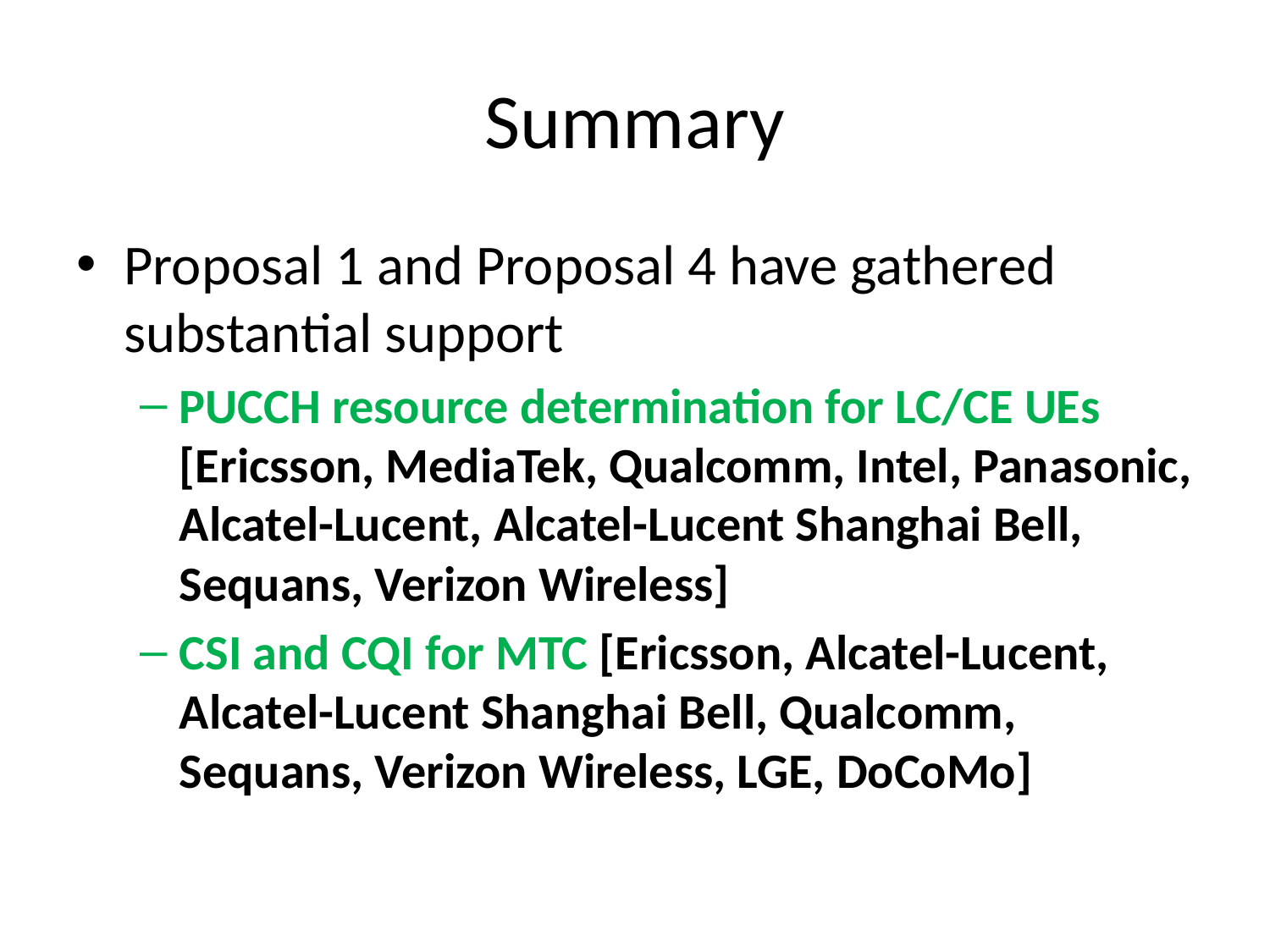

# Summary
Proposal 1 and Proposal 4 have gathered substantial support
PUCCH resource determination for LC/CE UEs [Ericsson, MediaTek, Qualcomm, Intel, Panasonic, Alcatel-Lucent, Alcatel-Lucent Shanghai Bell, Sequans, Verizon Wireless]
CSI and CQI for MTC [Ericsson, Alcatel-Lucent, Alcatel-Lucent Shanghai Bell, Qualcomm, Sequans, Verizon Wireless, LGE, DoCoMo]